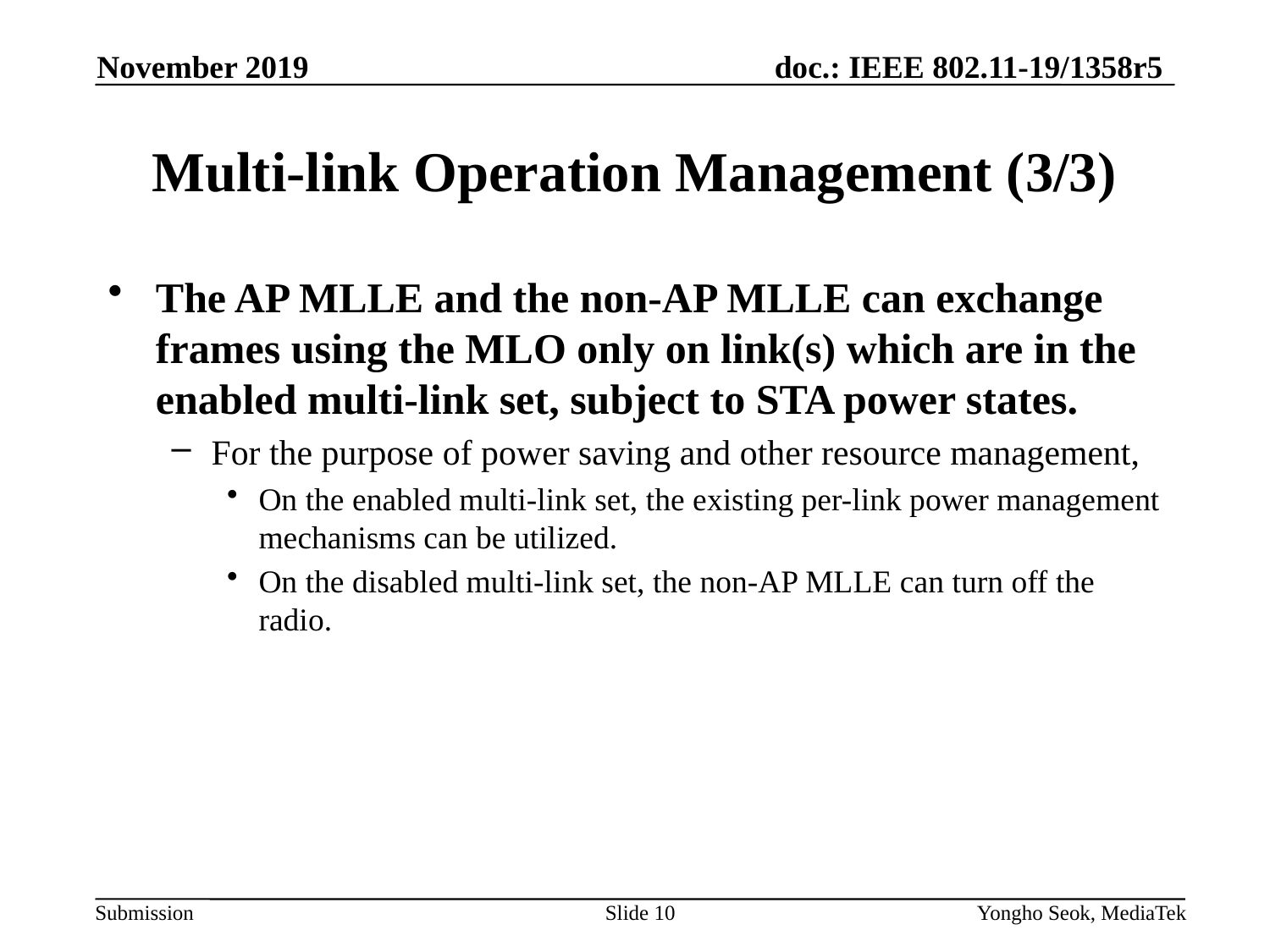

November 2019
# Multi-link Operation Management (3/3)
The AP MLLE and the non-AP MLLE can exchange frames using the MLO only on link(s) which are in the enabled multi-link set, subject to STA power states.
For the purpose of power saving and other resource management,
On the enabled multi-link set, the existing per-link power management mechanisms can be utilized.
On the disabled multi-link set, the non-AP MLLE can turn off the radio.

Slide 10
Yongho Seok, MediaTek